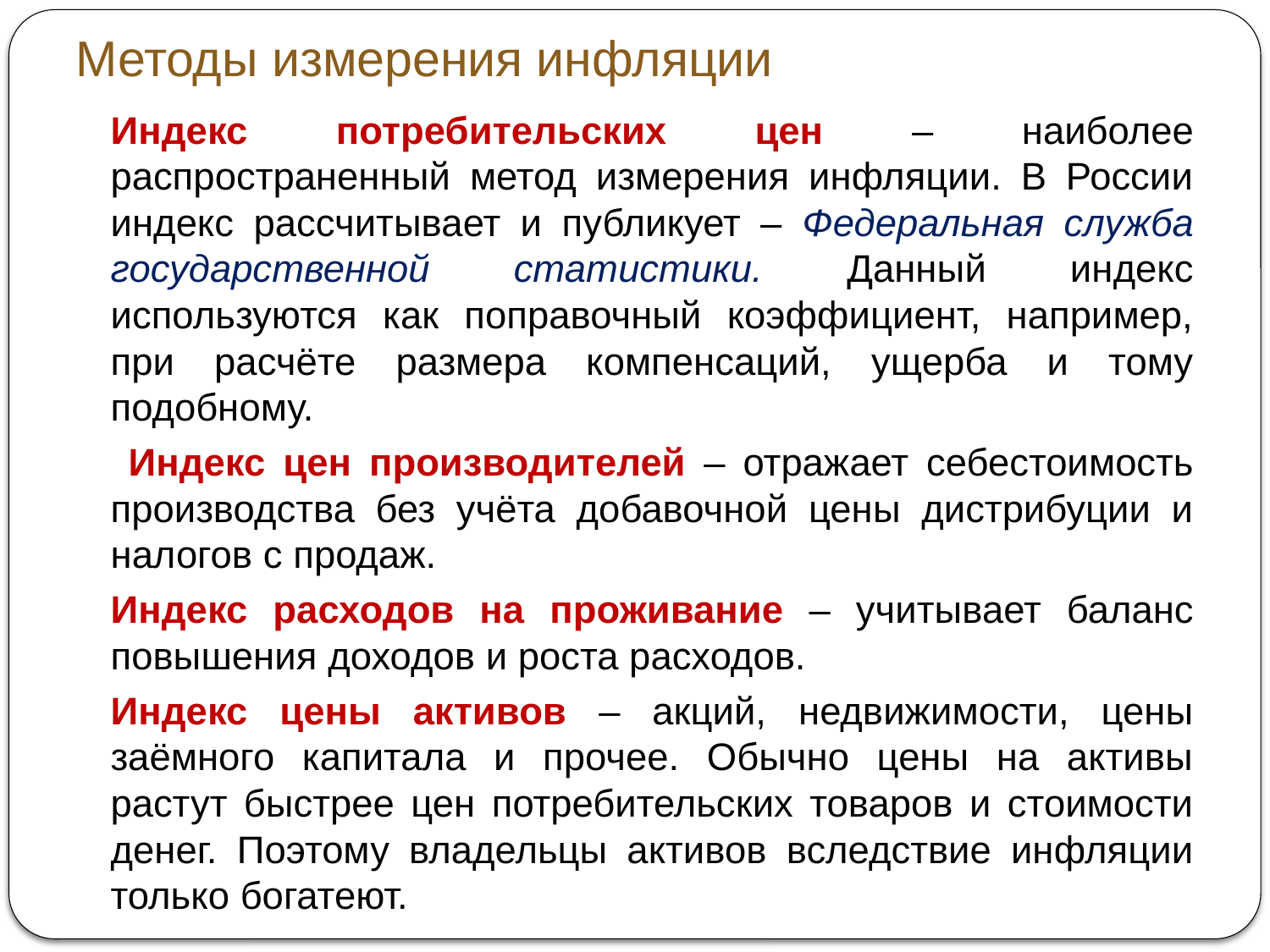

# Методы измерения инфляции
	Индекс потребительских цен – наиболее распространенный метод измерения инфляции. В России индекс рассчитывает и публикует – Федеральная служба государственной статистики. Данный индекс используются как поправочный коэффициент, например, при расчёте размера компенсаций, ущерба и тому подобному.
	 Индекс цен производителей – отражает себестоимость производства без учёта добавочной цены дистрибуции и налогов с продаж.
	Индекс расходов на проживание – учитывает баланс повышения доходов и роста расходов.
	Индекс цены активов – акций, недвижимости, цены заёмного капитала и прочее. Обычно цены на активы растут быстрее цен потребительских товаров и стоимости денег. Поэтому владельцы активов вследствие инфляции только богатеют.